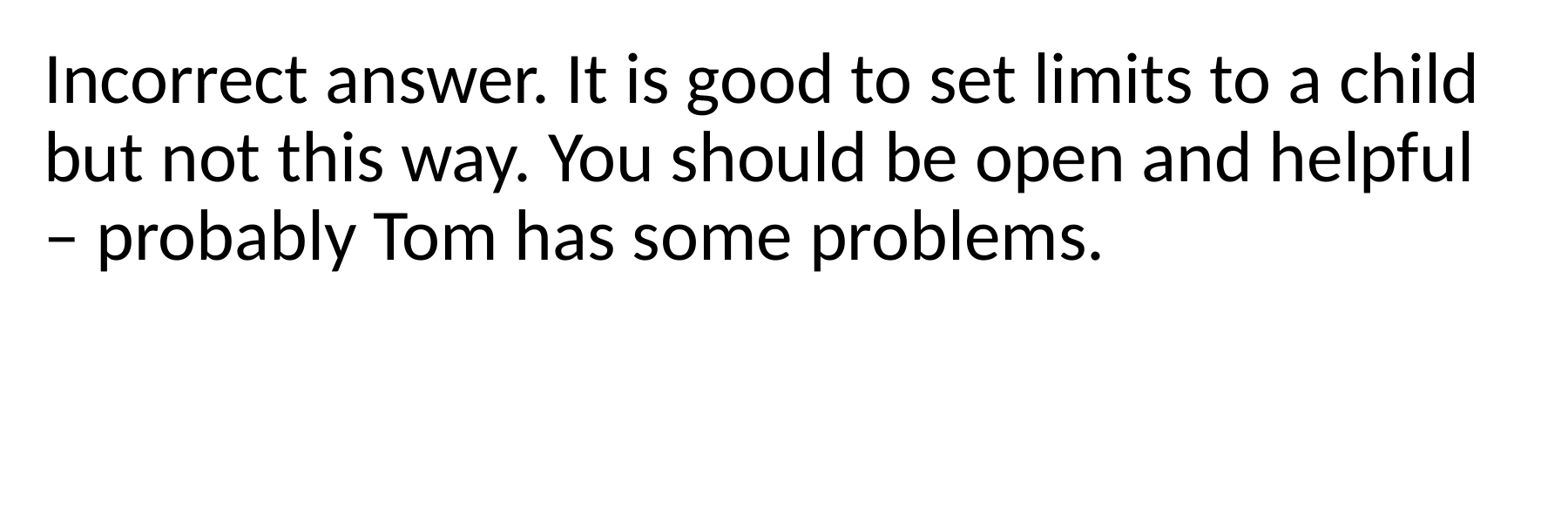

Incorrect answer. It is good to set limits to a child but not this way. You should be open and helpful – probably Tom has some problems.